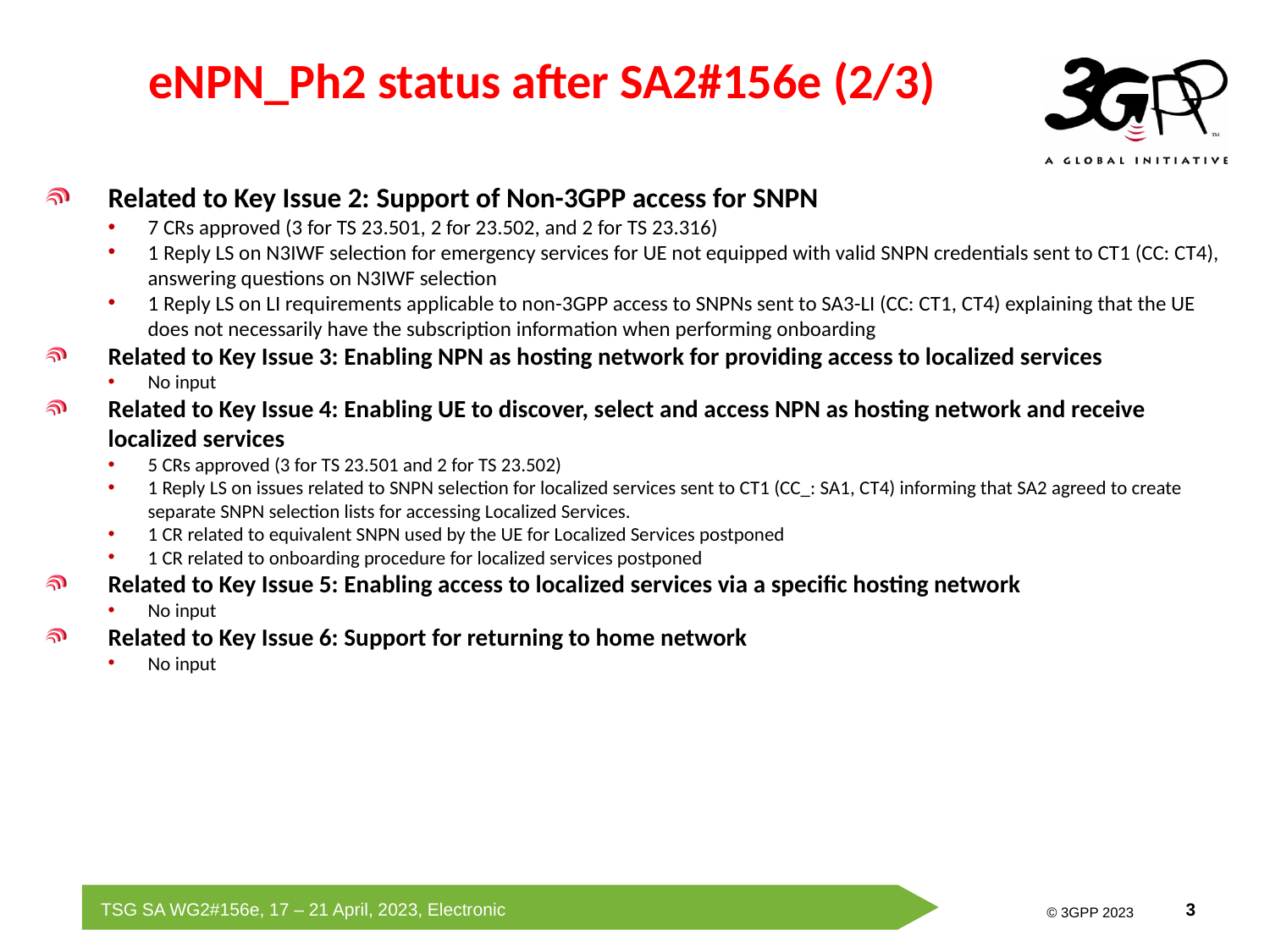

# eNPN_Ph2 status after SA2#156e (2/3)
Related to Key Issue 2: Support of Non-3GPP access for SNPN
7 CRs approved (3 for TS 23.501, 2 for 23.502, and 2 for TS 23.316)
1 Reply LS on N3IWF selection for emergency services for UE not equipped with valid SNPN credentials sent to CT1 (CC: CT4), answering questions on N3IWF selection
1 Reply LS on LI requirements applicable to non-3GPP access to SNPNs sent to SA3-LI (CC: CT1, CT4) explaining that the UE does not necessarily have the subscription information when performing onboarding
Related to Key Issue 3: Enabling NPN as hosting network for providing access to localized services
No input
Related to Key Issue 4: Enabling UE to discover, select and access NPN as hosting network and receive localized services
5 CRs approved (3 for TS 23.501 and 2 for TS 23.502)
1 Reply LS on issues related to SNPN selection for localized services sent to CT1 (CC_: SA1, CT4) informing that SA2 agreed to create separate SNPN selection lists for accessing Localized Services.
1 CR related to equivalent SNPN used by the UE for Localized Services postponed
1 CR related to onboarding procedure for localized services postponed
Related to Key Issue 5: Enabling access to localized services via a specific hosting network
No input
Related to Key Issue 6: Support for returning to home network
No input